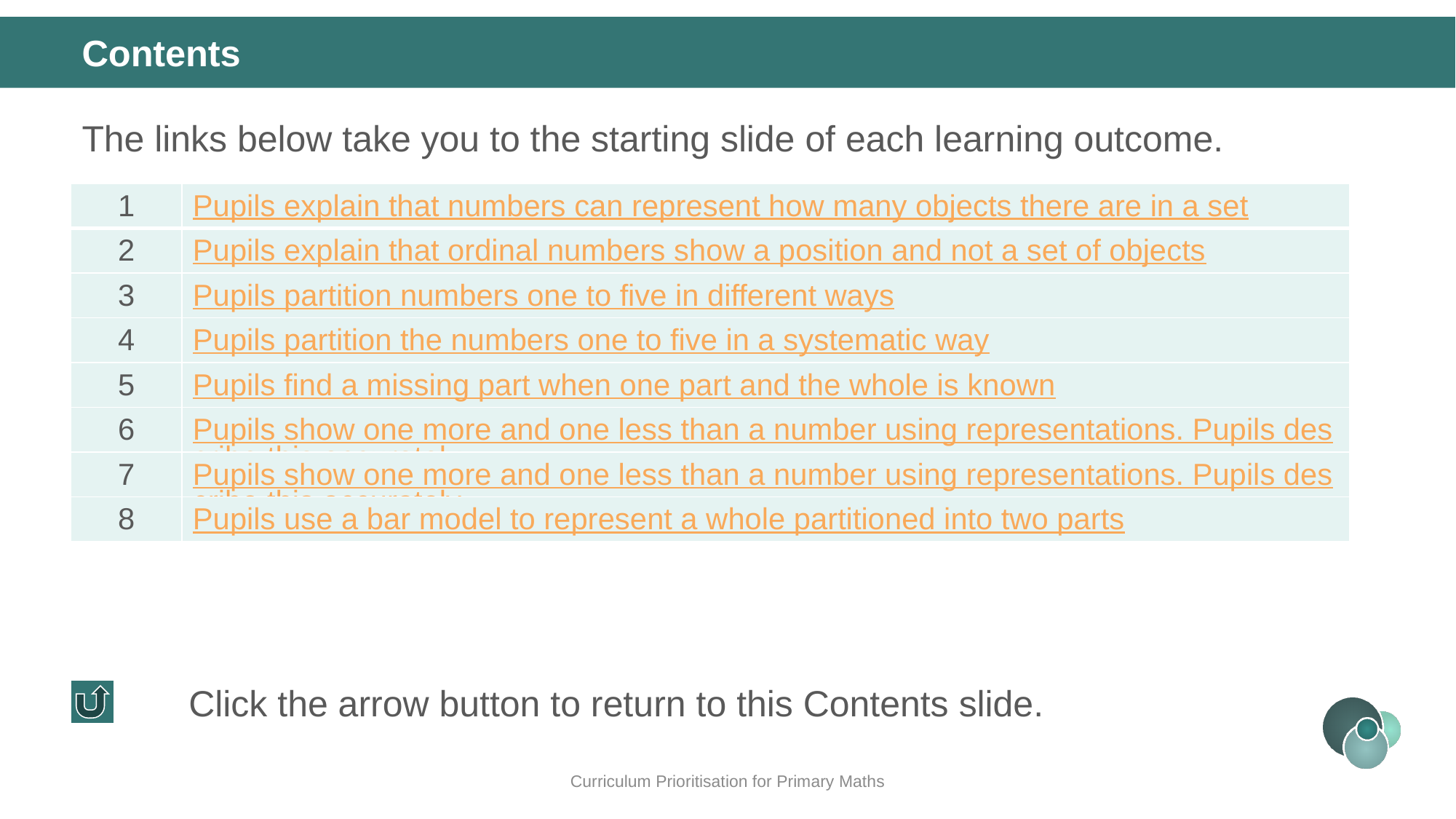

Contents
The links below take you to the starting slide of each learning outcome.
| 1 | Pupils explain that numbers can represent how many objects there are in a set |
| --- | --- |
| 2 | Pupils explain that ordinal numbers show a position and not a set of objects |
| 3 | Pupils partition numbers one to five in different ways |
| 4 | Pupils partition the numbers one to five in a systematic way |
| 5 | Pupils find a missing part when one part and the whole is known |
| 6 | Pupils show one more and one less than a number using representations. Pupils describe this accurately. |
| 7 | Pupils show one more and one less than a number using representations. Pupils describe this accurately. |
| 8 | Pupils use a bar model to represent a whole partitioned into two parts |
Click the arrow button to return to this Contents slide.

Curriculum Prioritisation for Primary Maths